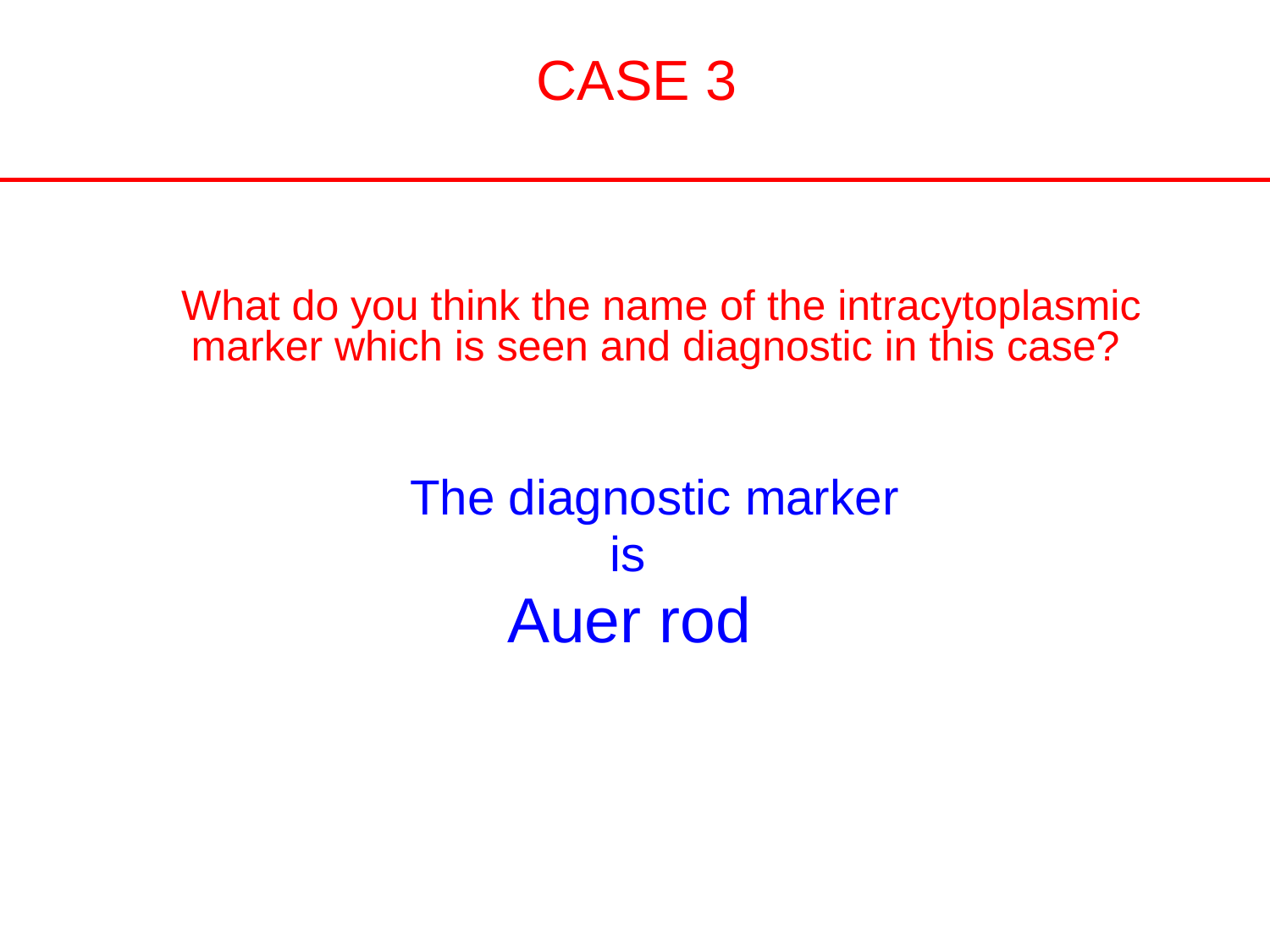

# CASE 3

	What do you think the name of the intracytoplasmic marker which is seen and diagnostic in this case?

	The diagnostic marker
is
Auer rod